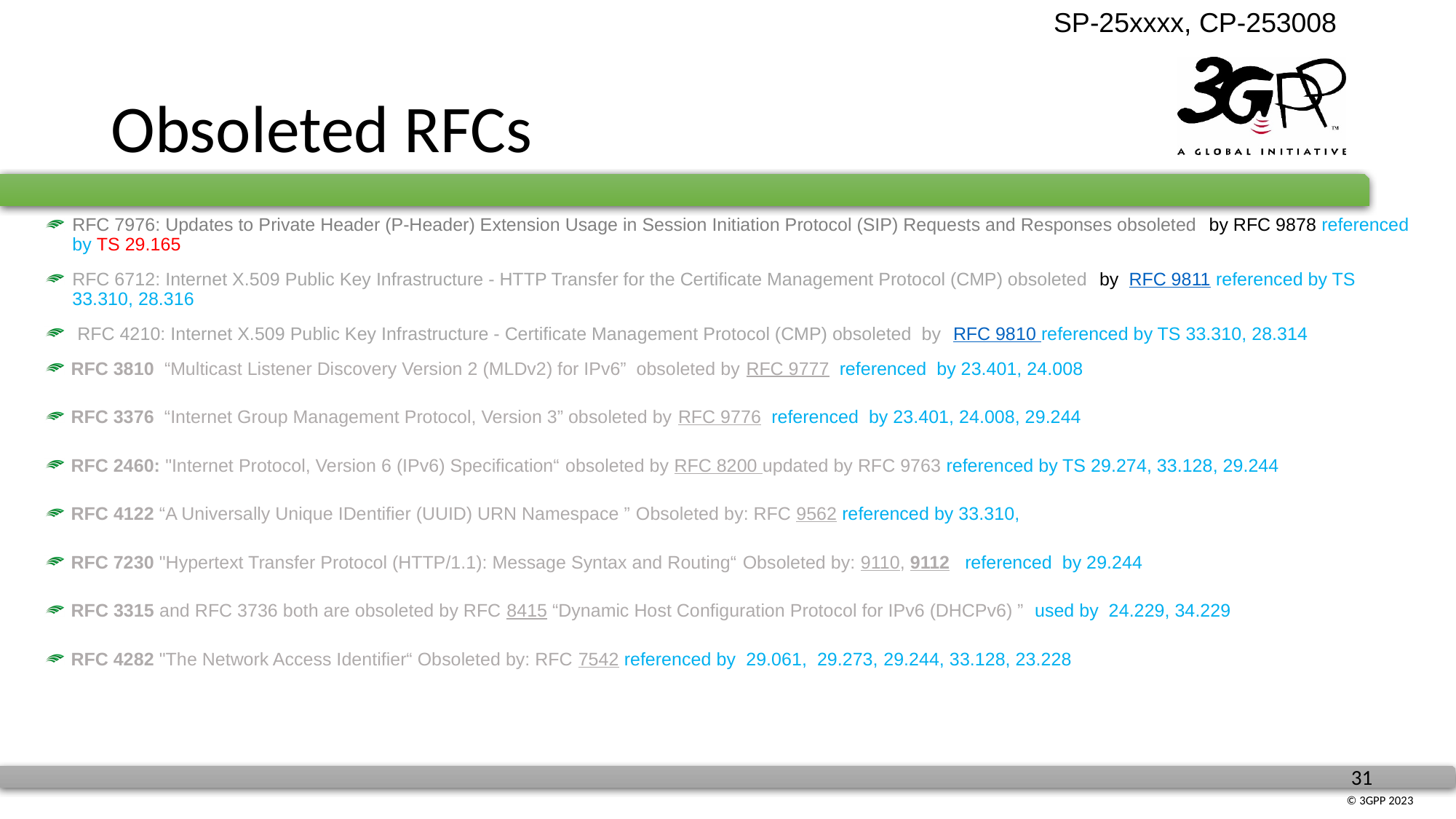

# Obsoleted RFCs
RFC 7976: Updates to Private Header (P-Header) Extension Usage in Session Initiation Protocol (SIP) Requests and Responses obsoleted  by RFC 9878 referenced by TS 29.165
RFC 6712: Internet X.509 Public Key Infrastructure - HTTP Transfer for the Certificate Management Protocol (CMP) obsoleted  by  RFC 9811 referenced by TS 33.310, 28.316
 RFC 4210: Internet X.509 Public Key Infrastructure - Certificate Management Protocol (CMP) obsoleted  by  RFC 9810 referenced by TS 33.310, 28.314
 RFC 3810  “Multicast Listener Discovery Version 2 (MLDv2) for IPv6”  obsoleted by RFC 9777  referenced  by 23.401, 24.008
 RFC 3376  “Internet Group Management Protocol, Version 3” obsoleted by RFC 9776  referenced  by 23.401, 24.008, 29.244
 RFC 2460: "Internet Protocol, Version 6 (IPv6) Specification“ obsoleted by RFC 8200 updated by RFC 9763 referenced by TS 29.274, 33.128, 29.244
 RFC 4122 “A Universally Unique IDentifier (UUID) URN Namespace ” Obsoleted by: RFC 9562 referenced by 33.310,
 RFC 7230 "Hypertext Transfer Protocol (HTTP/1.1): Message Syntax and Routing“ Obsoleted by: 9110, 9112   referenced  by 29.244
 RFC 3315 and RFC 3736 both are obsoleted by RFC 8415 “Dynamic Host Configuration Protocol for IPv6 (DHCPv6) ”  used by  24.229, 34.229
 RFC 4282 "The Network Access Identifier“ Obsoleted by: RFC 7542 referenced by  29.061,  29.273, 29.244, 33.128, 23.228